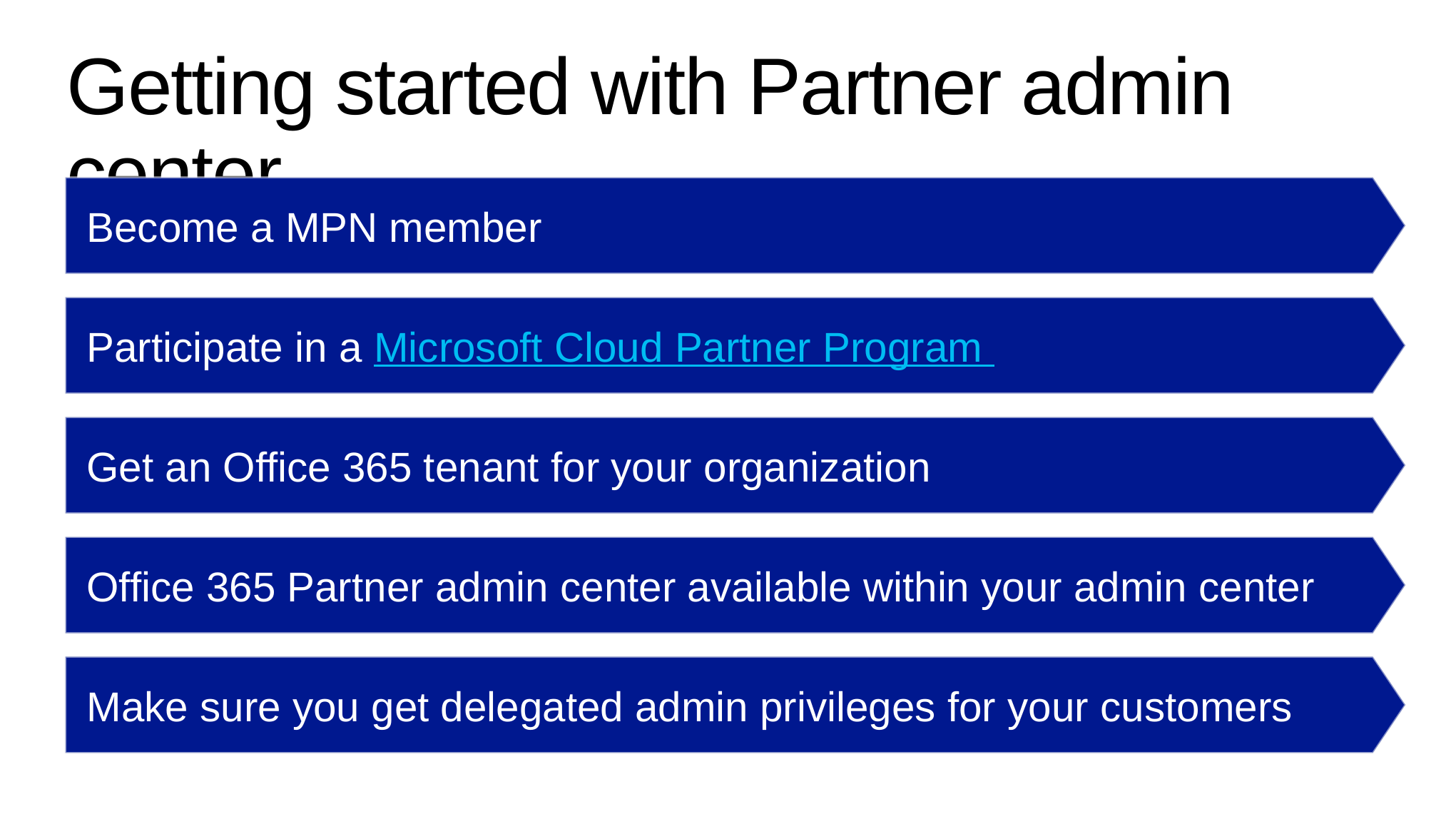

# Getting started with Partner admin center
Become a MPN member
Participate in a Microsoft Cloud Partner Program
Get an Office 365 tenant for your organization
Office 365 Partner admin center available within your admin center
Make sure you get delegated admin privileges for your customers